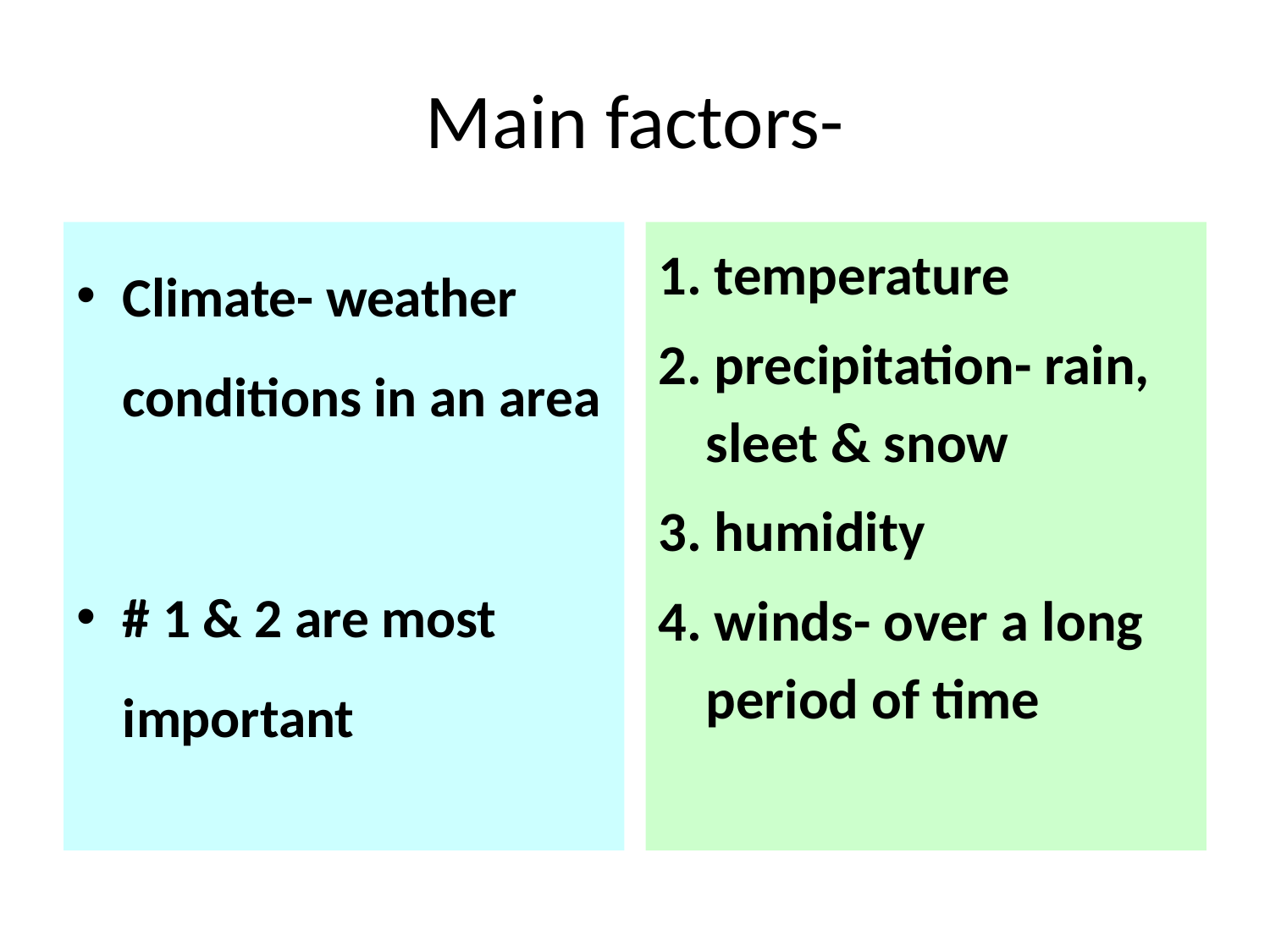

# Main factors-
Climate- weather conditions in an area

# 1 & 2 are most important
1. temperature
2. precipitation- rain, sleet & snow
3. humidity
4. winds- over a long period of time